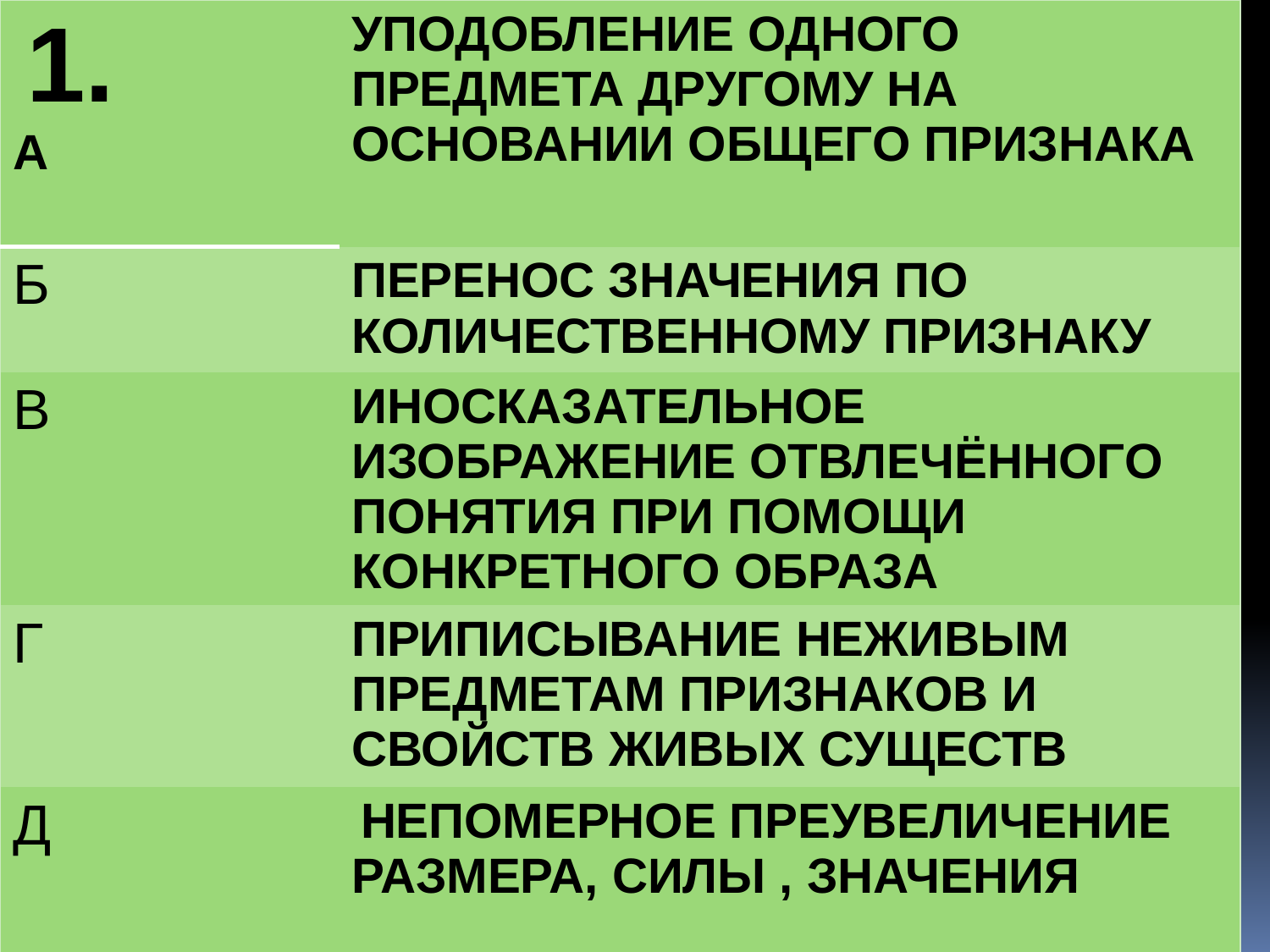

| 1. А | УПОДОБЛЕНИЕ ОДНОГО ПРЕДМЕТА ДРУГОМУ НА ОСНОВАНИИ ОБЩЕГО ПРИЗНАКА |
| --- | --- |
| Б | ПЕРЕНОС ЗНАЧЕНИЯ ПО КОЛИЧЕСТВЕННОМУ ПРИЗНАКУ |
| В | ИНОСКАЗАТЕЛЬНОЕ ИЗОБРАЖЕНИЕ ОТВЛЕЧЁННОГО ПОНЯТИЯ ПРИ ПОМОЩИ КОНКРЕТНОГО ОБРАЗА |
| Г | ПРИПИСЫВАНИЕ НЕЖИВЫМ ПРЕДМЕТАМ ПРИЗНАКОВ И СВОЙСТВ ЖИВЫХ СУЩЕСТВ |
| Д | НЕПОМЕРНОЕ ПРЕУВЕЛИЧЕНИЕ РАЗМЕРА, СИЛЫ , ЗНАЧЕНИЯ |